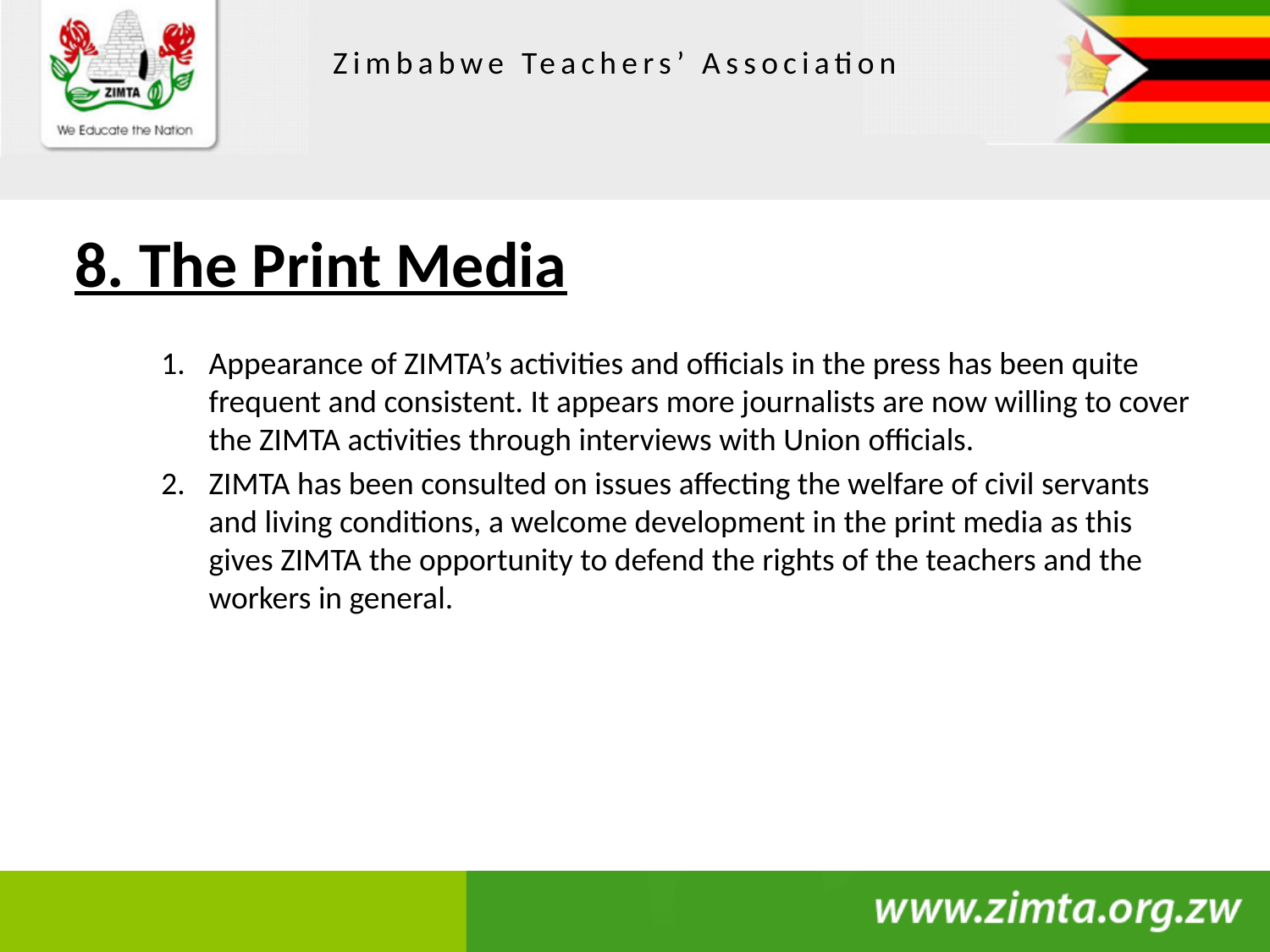

# 8. The Print Media
Appearance of ZIMTA’s activities and officials in the press has been quite frequent and consistent. It appears more journalists are now willing to cover the ZIMTA activities through interviews with Union officials.
ZIMTA has been consulted on issues affecting the welfare of civil servants and living conditions, a welcome development in the print media as this gives ZIMTA the opportunity to defend the rights of the teachers and the workers in general.